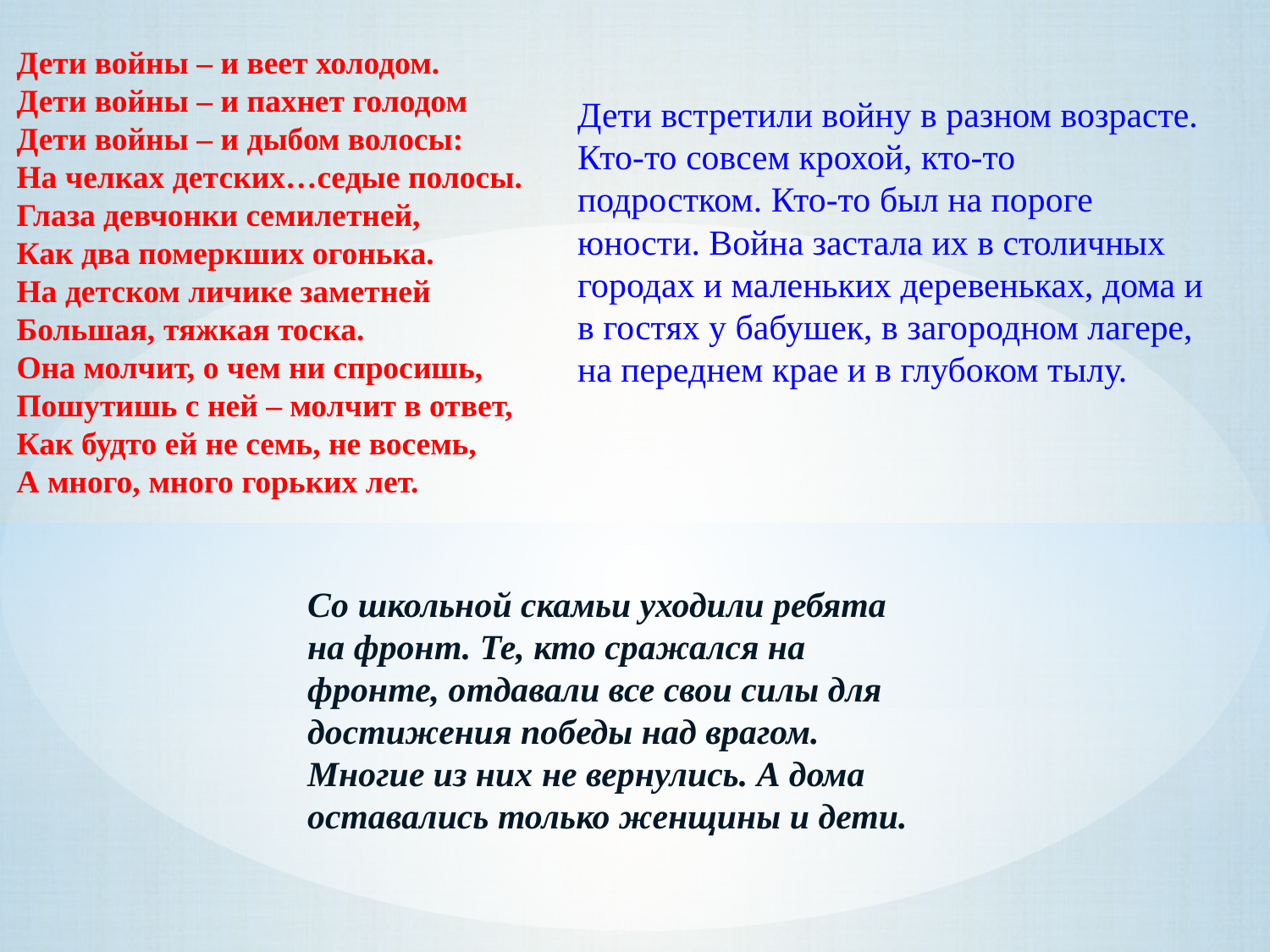

Дети войны – и веет холодом.
Дети войны – и пахнет голодом
Дети войны – и дыбом волосы:
На челках детских…седые полосы.
Глаза девчонки семилетней,
Как два померкших огонька.
На детском личике заметней
Большая, тяжкая тоска.
Она молчит, о чем ни спросишь,
Пошутишь с ней – молчит в ответ,
Как будто ей не семь, не восемь,
А много, много горьких лет.
Дети встретили войну в разном возрасте. Кто-то совсем крохой, кто-то подростком. Кто-то был на пороге юности. Война застала их в столичных городах и маленьких деревеньках, дома и в гостях у бабушек, в загородном лагере, на переднем крае и в глубоком тылу.
Со школьной скамьи уходили ребята на фронт. Те, кто сражался на фронте, отдавали все свои силы для достижения победы над врагом. Многие из них не вернулись. А дома оставались только женщины и дети.